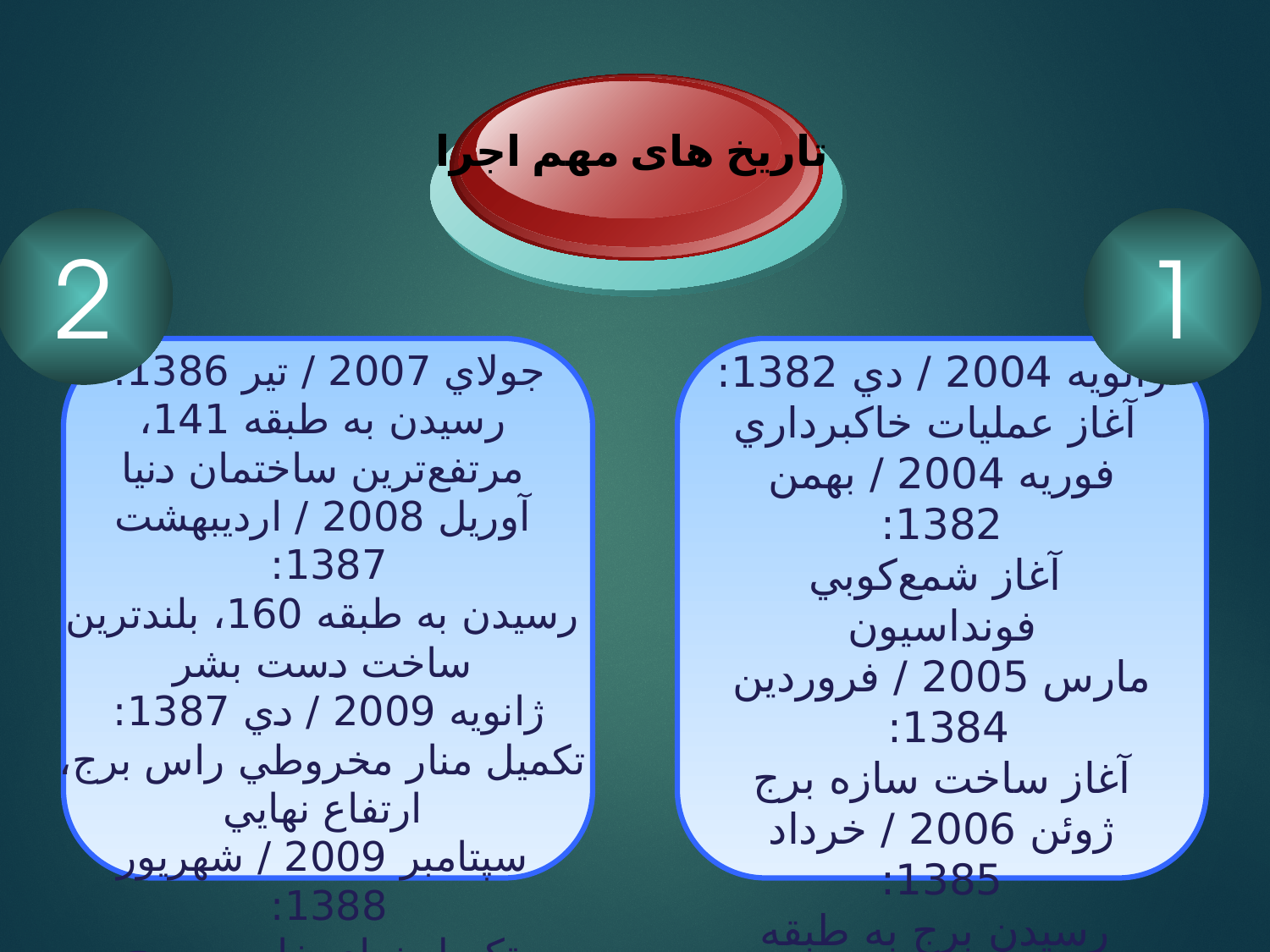

تاریخ های مهم اجرا
2
1
جولاي 2007 / تير 1386:
رسيدن به طبقه 141، مرتفع‌ترين ساختمان دنيا
آوريل 2008 / ارديبهشت 1387:
رسيدن به طبقه 160، بلندترين ساخت دست بشر
ژانويه 2009 / دي 1387:
تکميل منار مخروطي راس برج، ارتفاع نهايي
سپتامبر 2009 / شهريور 1388:
تکميل نماي خارجي برج
ژانويه 2010 / دي 1389:
افتتاح رسمي برج دبي

ژانويه 2004 / دي 1382:
 آغاز عمليات خاکبرداري
فوريه 2004 / بهمن 1382:
 آغاز شمع‌کوبي فونداسيون
مارس 2005 / فروردين 1384:
آغاز ساخت سازه برج
ژوئن 2006 / خرداد 1385:
 رسيدن برج به طبقه پنجاهم
ژانويه 2007 / دي 1385:
 رسيدن برج به طبقه صدم